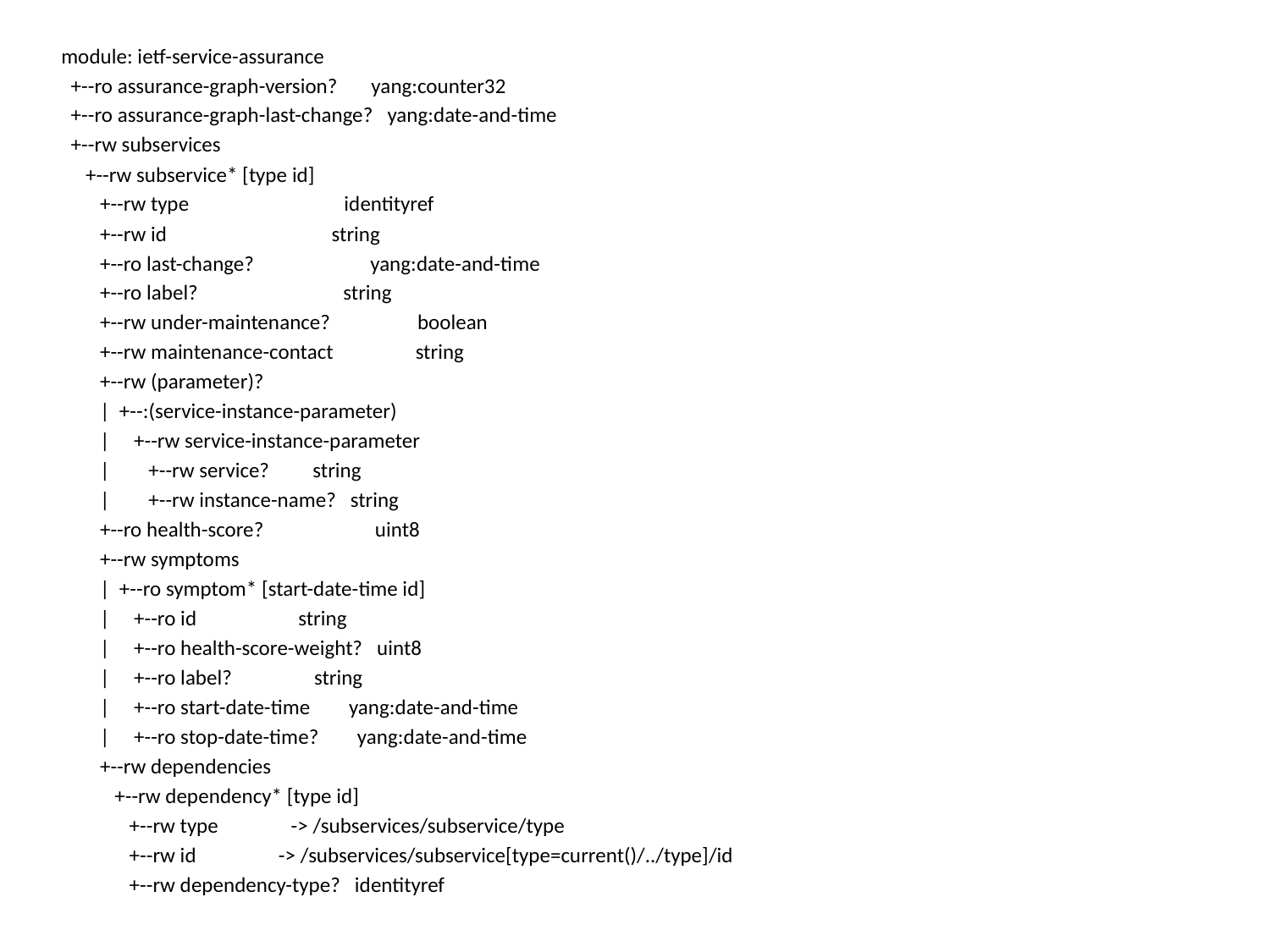

module: ietf-service-assurance
  +--ro assurance-graph-version?       yang:counter32
  +--ro assurance-graph-last-change?   yang:date-and-time
  +--rw subservices
     +--rw subservice* [type id]
        +--rw type                                identityref
        +--rw id                                  string
        +--ro last-change?                        yang:date-and-time
        +--ro label?                              string
        +--rw under-maintenance?                  boolean
        +--rw maintenance-contact                 string
        +--rw (parameter)?
        |  +--:(service-instance-parameter)
        |     +--rw service-instance-parameter
        |        +--rw service?         string
        |        +--rw instance-name?   string
        +--ro health-score?                       uint8
        +--rw symptoms
        |  +--ro symptom* [start-date-time id]
        |     +--ro id                     string
        |     +--ro health-score-weight?   uint8
        |     +--ro label?                 string
        |     +--ro start-date-time        yang:date-and-time
        |     +--ro stop-date-time?        yang:date-and-time
        +--rw dependencies
           +--rw dependency* [type id]
              +--rw type               -> /subservices/subservice/type
              +--rw id                 -> /subservices/subservice[type=current()/../type]/id
              +--rw dependency-type?   identityref